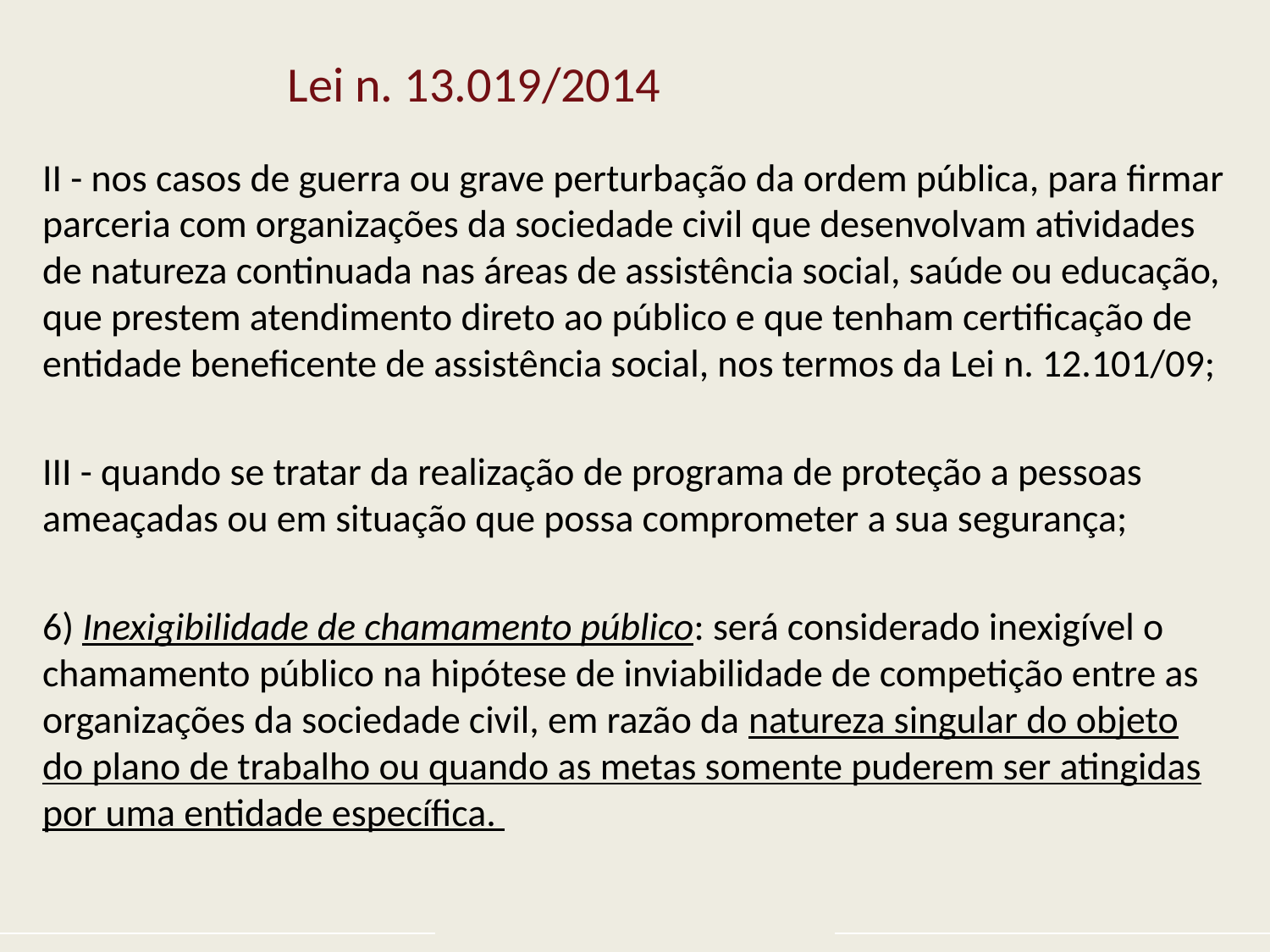

# Lei n. 13.019/2014
II - nos casos de guerra ou grave perturbação da ordem pública, para firmar parceria com organizações da sociedade civil que desenvolvam atividades de natureza continuada nas áreas de assistência social, saúde ou educação, que prestem atendimento direto ao público e que tenham certificação de entidade beneficente de assistência social, nos termos da Lei n. 12.101/09;

III - quando se tratar da realização de programa de proteção a pessoas ameaçadas ou em situação que possa comprometer a sua segurança;

6) Inexigibilidade de chamamento público: será considerado inexigível o chamamento público na hipótese de inviabilidade de competição entre as organizações da sociedade civil, em razão da natureza singular do objeto do plano de trabalho ou quando as metas somente puderem ser atingidas por uma entidade específica.